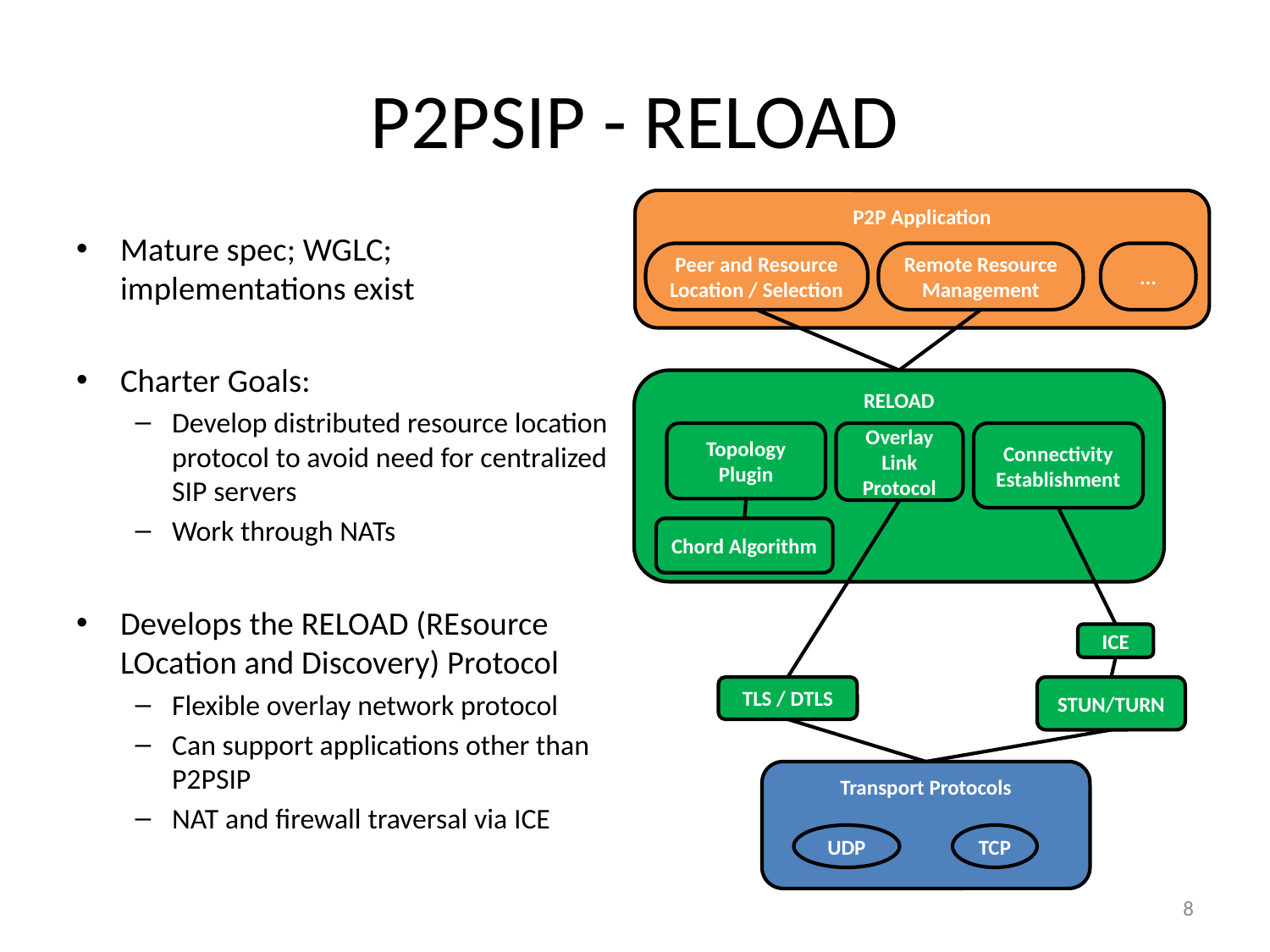

# P2PSIP - RELOAD
P2P Application
Mature spec; WGLC; implementations exist

Charter Goals:
Develop distributed resource location protocol to avoid need for centralized SIP servers
Work through NATs

Develops the RELOAD (REsource LOcation and Discovery) Protocol
Flexible overlay network protocol
Can support applications other than P2PSIP
NAT and firewall traversal via ICE
Peer and Resource Location / Selection
Remote Resource Management
...
RELOAD
Topology Plugin
Overlay Link Protocol
Connectivity Establishment
Chord Algorithm
ICE
TLS / DTLS
STUN/TURN
Transport Protocols
UDP
TCP
8